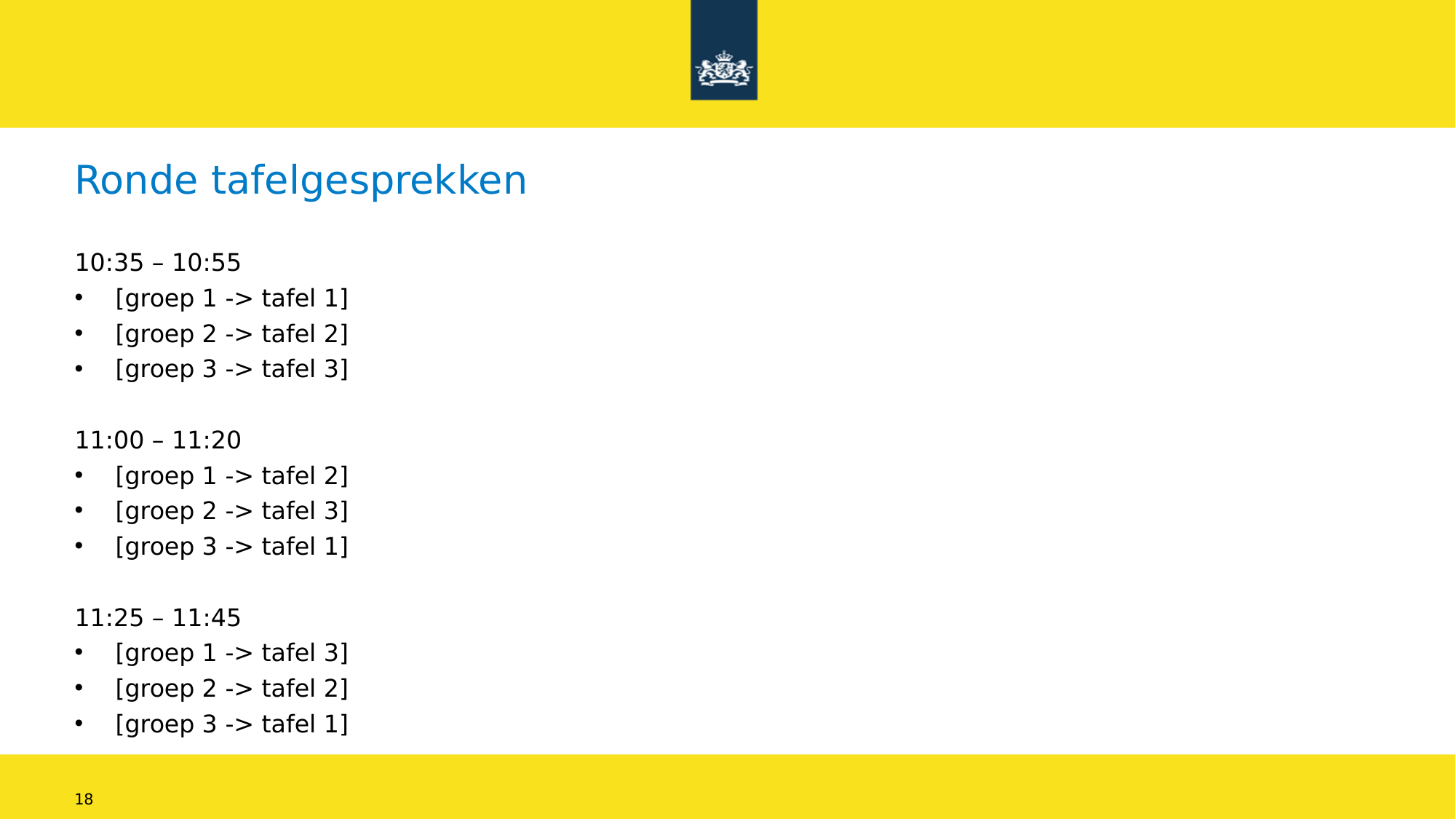

# Ronde tafelgesprekken
10:35 – 10:55
[groep 1 -> tafel 1]
[groep 2 -> tafel 2]
[groep 3 -> tafel 3]

11:00 – 11:20
[groep 1 -> tafel 2]
[groep 2 -> tafel 3]
[groep 3 -> tafel 1]

11:25 – 11:45
[groep 1 -> tafel 3]
[groep 2 -> tafel 2]
[groep 3 -> tafel 1]